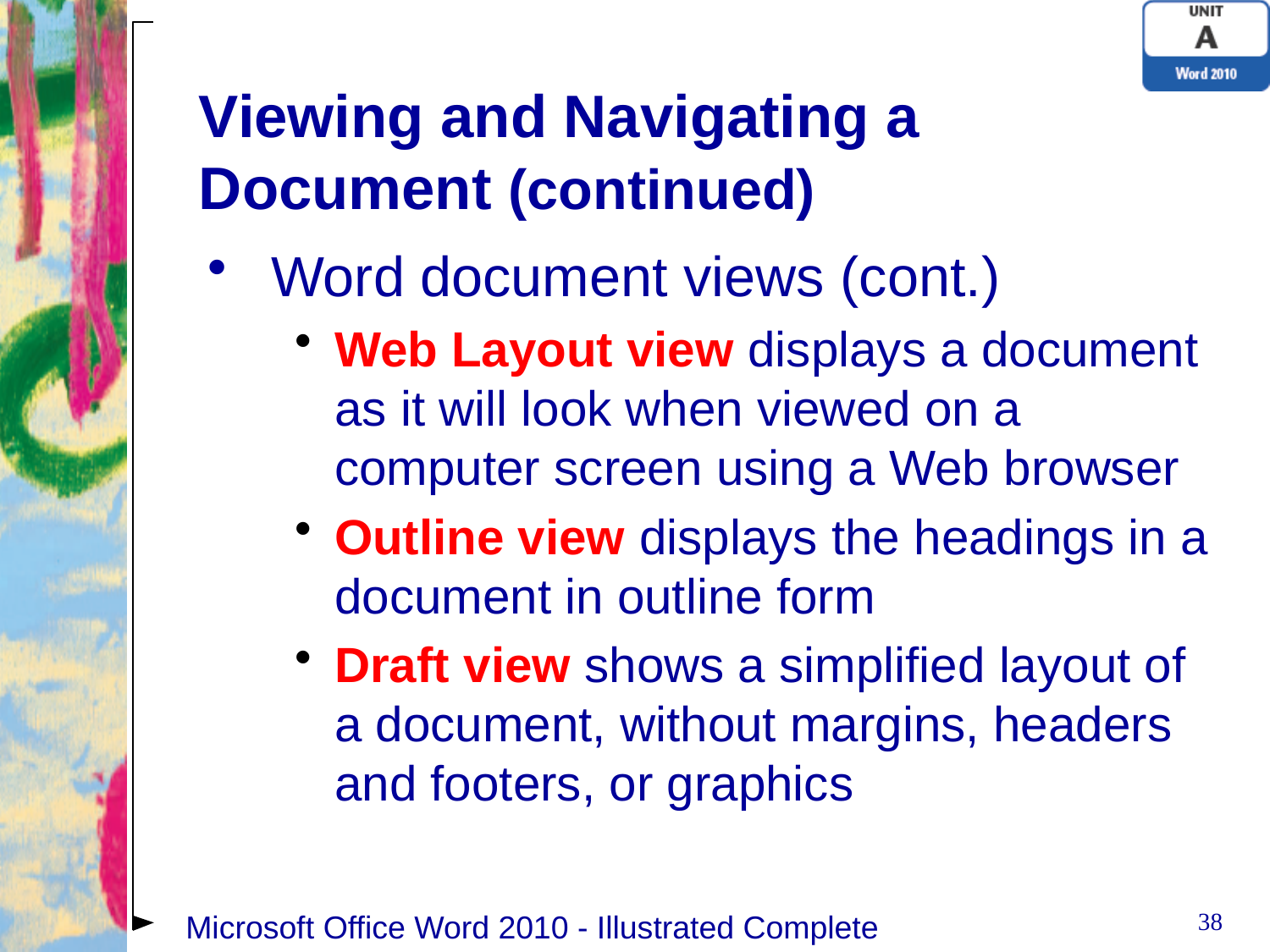

# Viewing and Navigating a Document (continued)
Word document views (cont.)
Web Layout view displays a document as it will look when viewed on a computer screen using a Web browser
Outline view displays the headings in a document in outline form
Draft view shows a simplified layout of a document, without margins, headers and footers, or graphics
38
Microsoft Office Word 2010 - Illustrated Complete